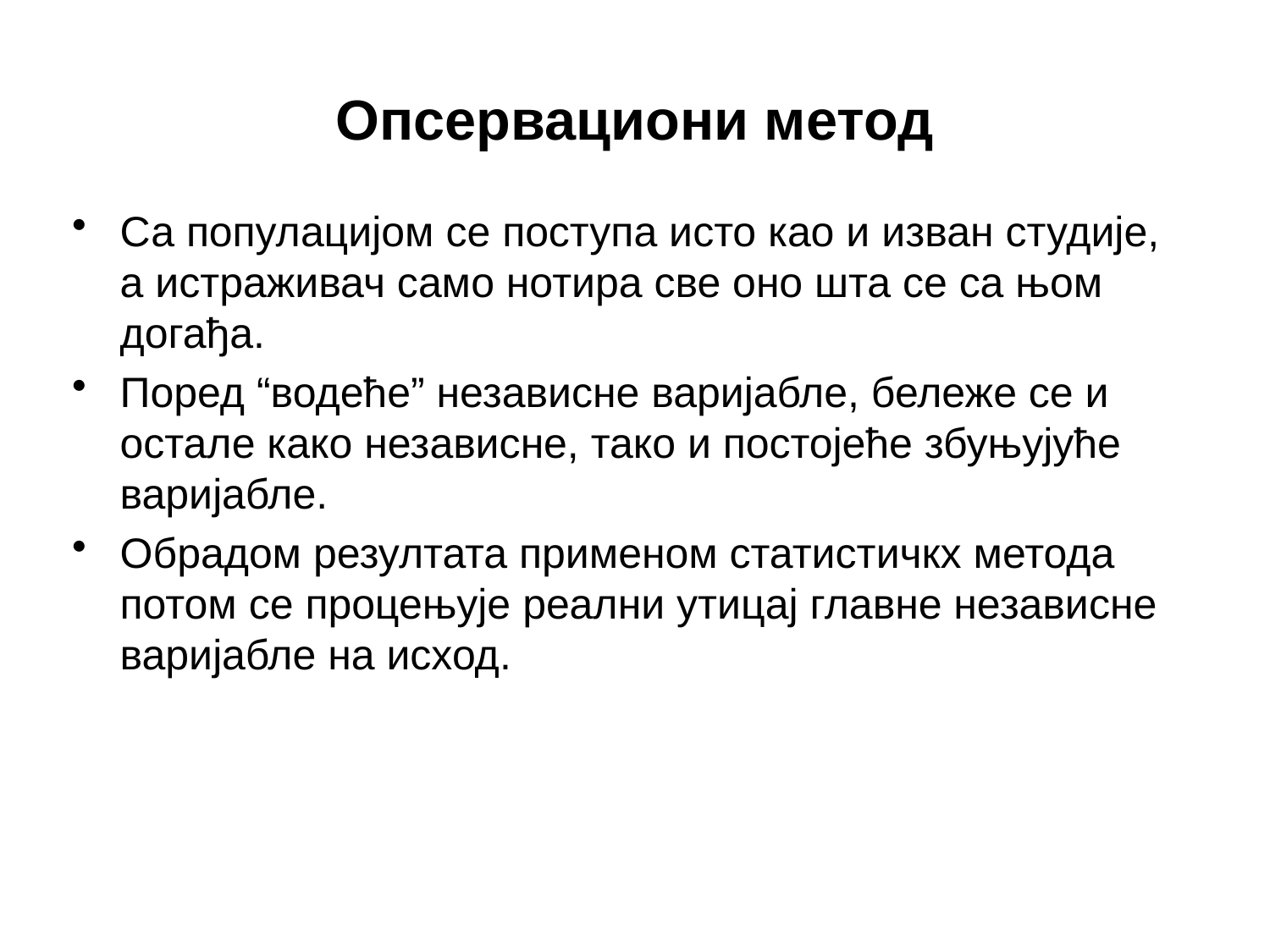

# Опсервациони метод
Са популацијом се поступа исто као и изван студије, а истраживач само нотира све оно шта се са њом догађа.
Поред “водеће” независне варијабле, бележе се и остале како независне, тако и постојеће збуњујуће варијабле.
Обрадом резултата применом статистичкх метода потом се процењује реални утицај главне независне варијабле на исход.